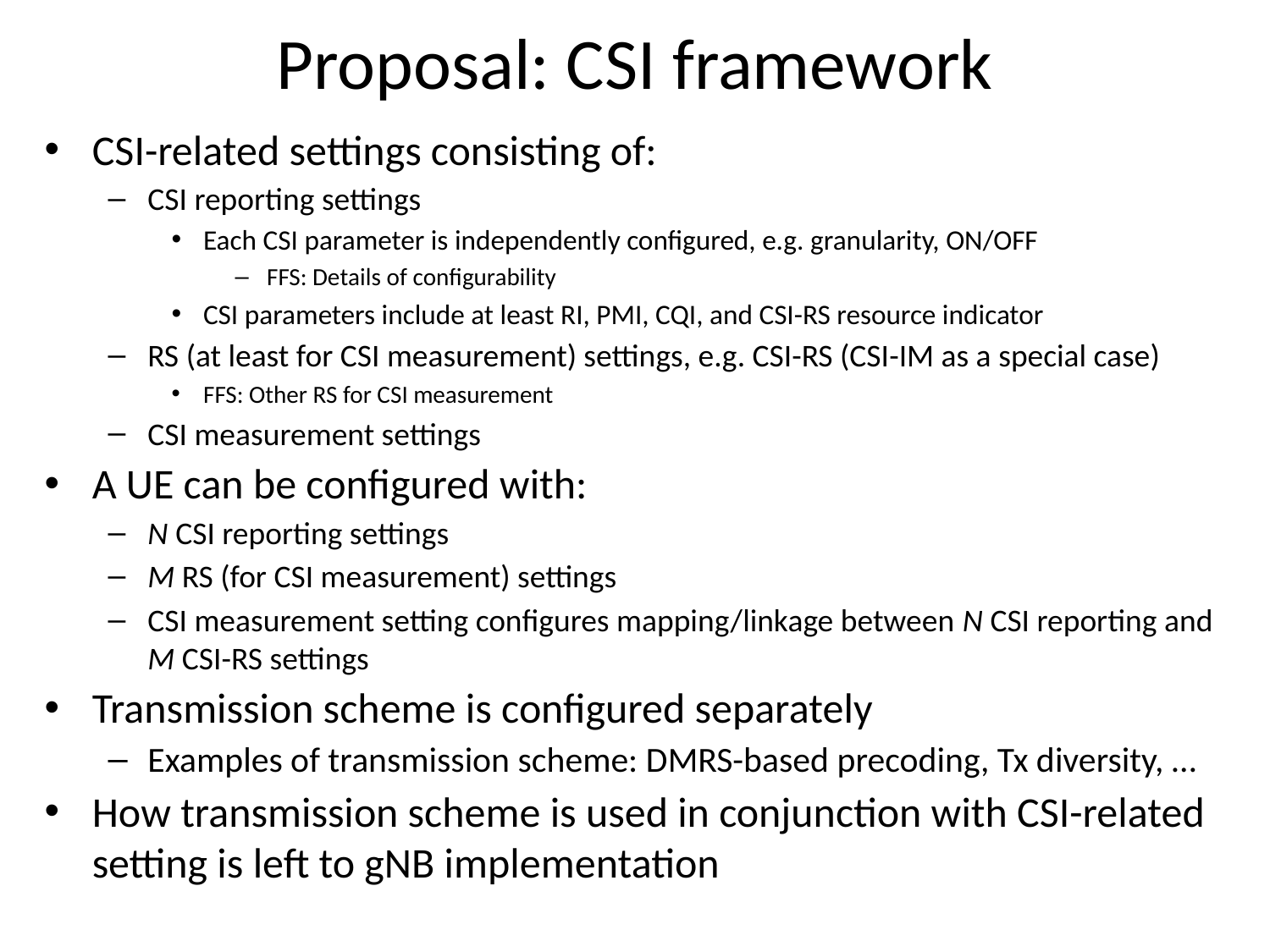

# Proposal: CSI framework
CSI-related settings consisting of:
CSI reporting settings
Each CSI parameter is independently configured, e.g. granularity, ON/OFF
FFS: Details of configurability
CSI parameters include at least RI, PMI, CQI, and CSI-RS resource indicator
RS (at least for CSI measurement) settings, e.g. CSI-RS (CSI-IM as a special case)
FFS: Other RS for CSI measurement
CSI measurement settings
A UE can be configured with:
N CSI reporting settings
M RS (for CSI measurement) settings
CSI measurement setting configures mapping/linkage between N CSI reporting and M CSI-RS settings
Transmission scheme is configured separately
Examples of transmission scheme: DMRS-based precoding, Tx diversity, …
How transmission scheme is used in conjunction with CSI-related setting is left to gNB implementation